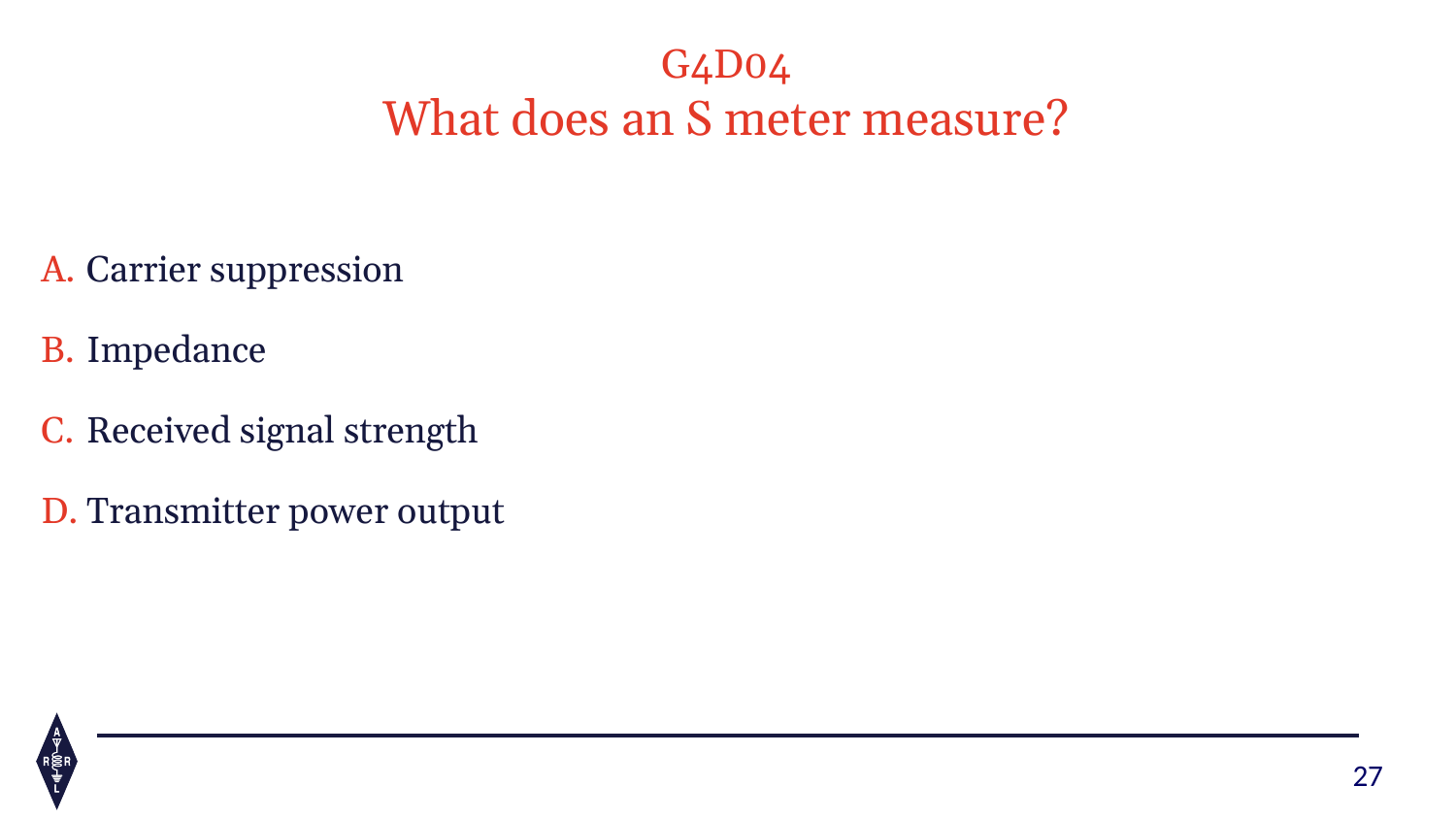

G4D04
What does an S meter measure?
Carrier suppression
Impedance
Received signal strength
Transmitter power output
27